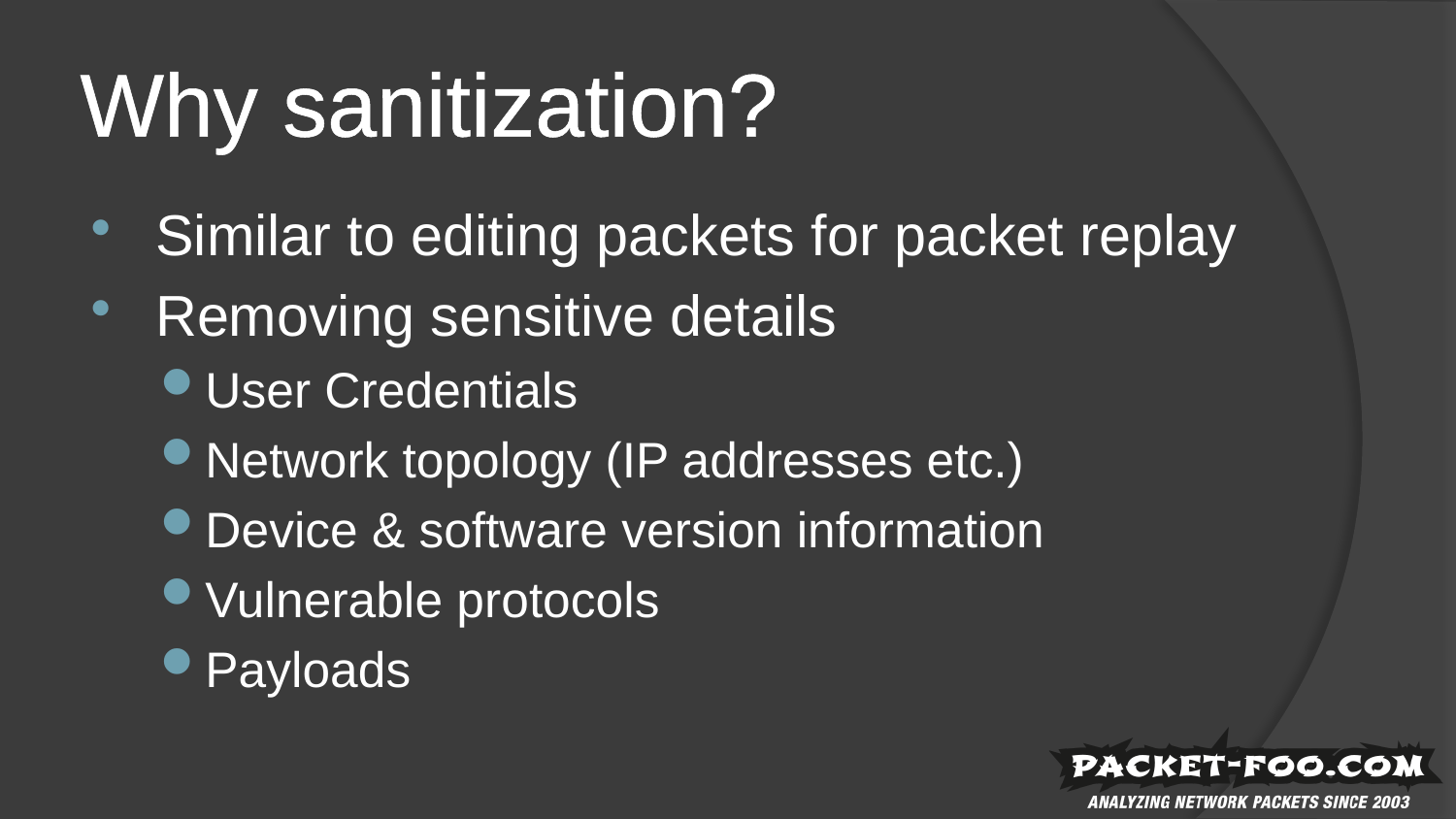

# Why sanitization?
Similar to editing packets for packet replay
Removing sensitive details
User Credentials
Network topology (IP addresses etc.)
Device & software version information
Vulnerable protocols
Payloads